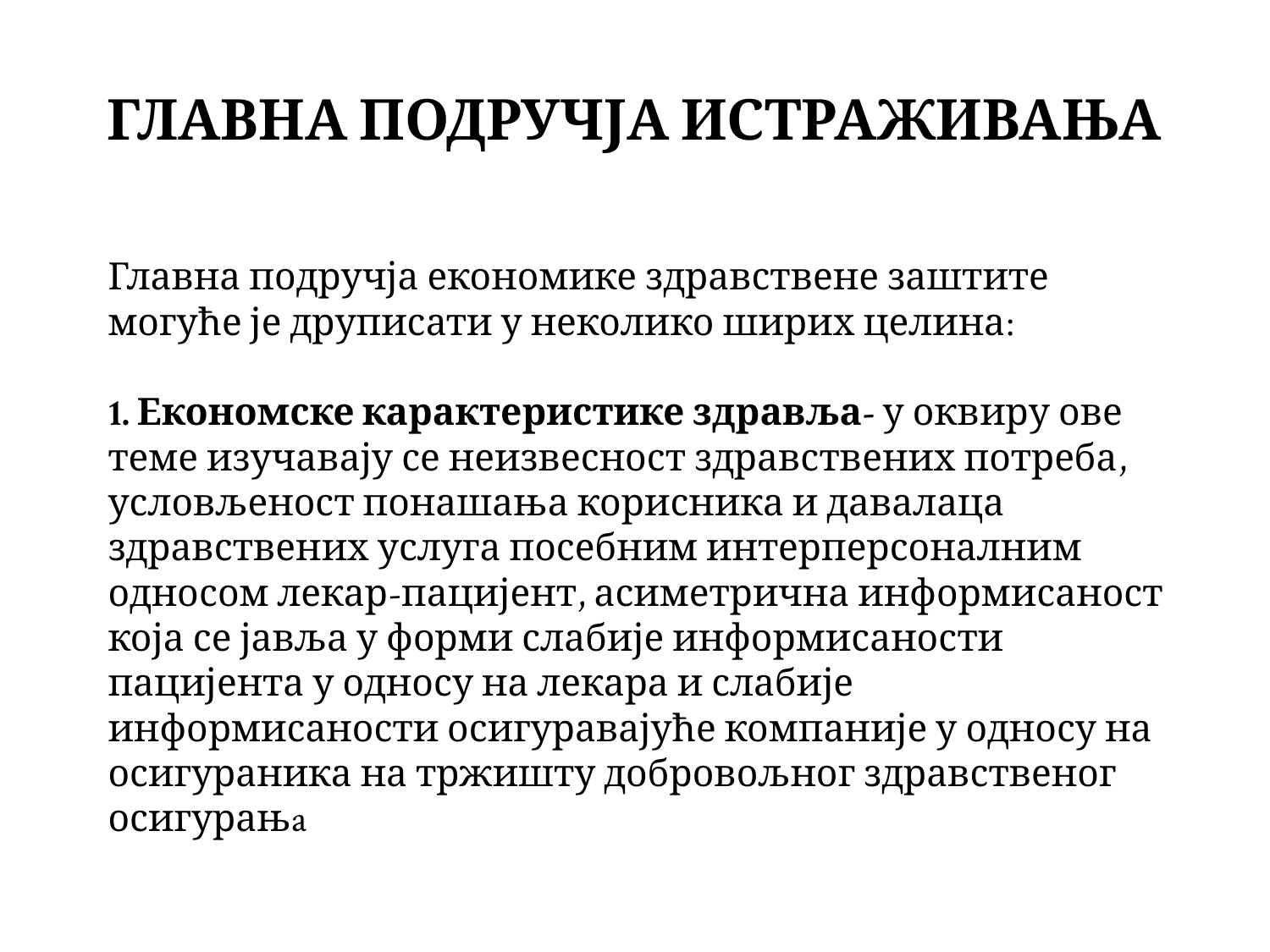

# ГЛАВНА ПОДРУЧЈА ИСТРАЖИВАЊА
Главна подручја економике здравствене заштите могуће је друписати у неколико ширих целина:
1. Економске карактеристике здравља- у оквиру ове теме изучавају се неизвесност здравствених потреба, условљеност понашања корисника и давалаца здравствених услуга посебним интерперсоналним односом лекар-пацијент, асиметрична информисаност која се јавља у форми слабије информисаности пацијента у односу на лекара и слабије информисаности осигуравајуће компаније у односу на осигураника на тржишту добровољног здравственог осигурањa